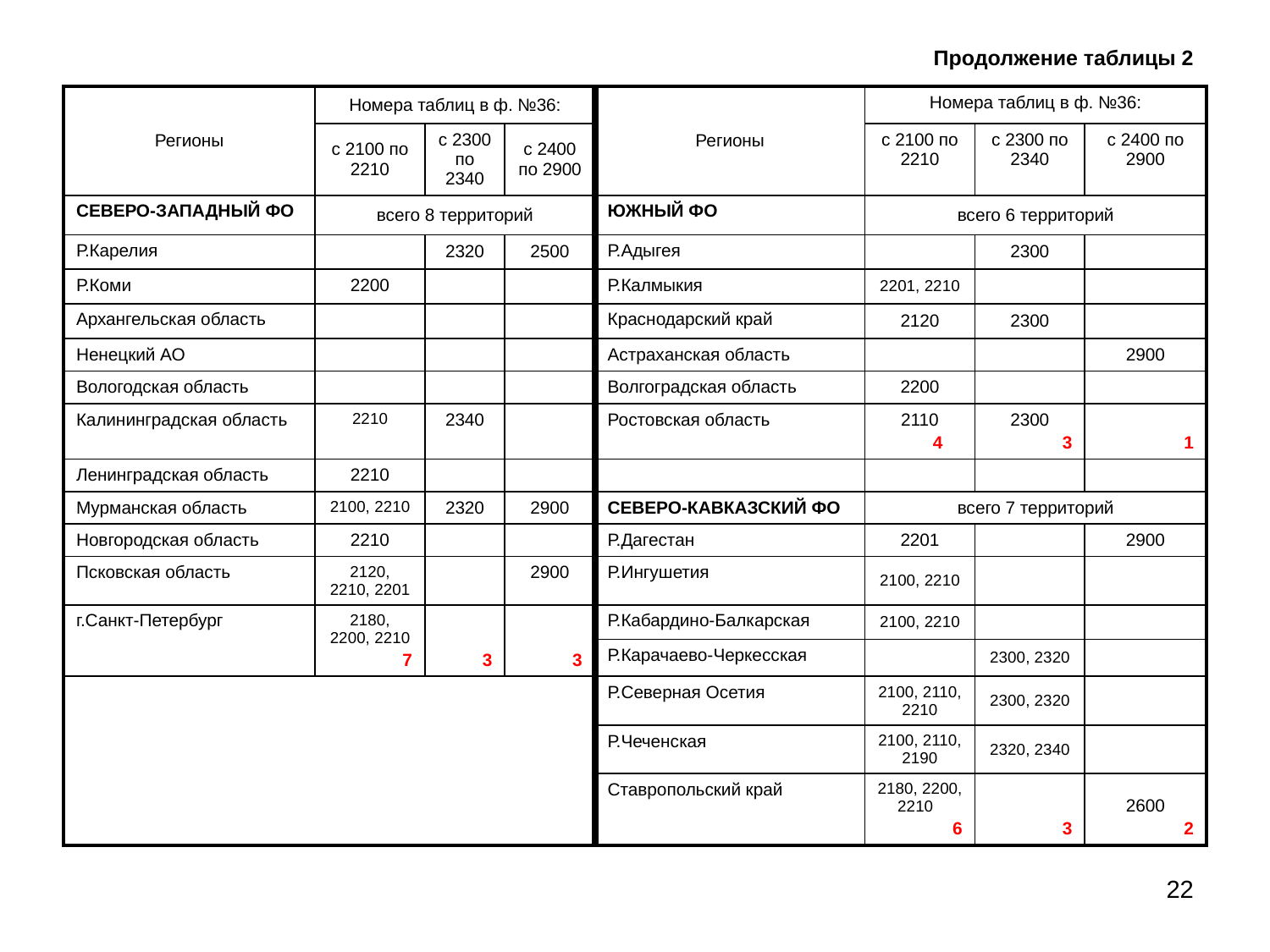

# Продолжение таблицы 2
| Регионы | Номера таблиц в ф. №36: |  |  | Регионы | Номера таблиц в ф. №36: |  |  |
| --- | --- | --- | --- | --- | --- | --- | --- |
|  | с 2100 по 2210 | с 2300 по 2340 | с 2400 по 2900 |  | с 2100 по 2210 | с 2300 по 2340 | с 2400 по 2900 |
| СЕВЕРО-ЗАПАДНЫЙ ФО | всего 8 территорий |  |  | ЮЖНЫЙ ФО | всего 6 территорий |  |  |
| Р.Карелия |  | 2320 | 2500 | Р.Адыгея |  | 2300 |  |
| Р.Коми | 2200 |  |  | Р.Калмыкия | 2201, 2210 |  |  |
| Архангельская область |  |  |  | Краснодарский край | 2120 | 2300 |  |
| Ненецкий АО |  |  |  | Астраханская область |  |  | 2900 |
| Вологодская область |  |  |  | Волгоградская область | 2200 |  |  |
| Калининградская область | 2210 | 2340 |  | Ростовская область | 2110 4 | 2300 3 | 1 |
| Ленинградская область | 2210 |  |  |  |  |  |  |
| Мурманская область | 2100, 2210 | 2320 | 2900 | СЕВЕРО-КАВКАЗСКИЙ ФО | всего 7 территорий |  |  |
| Новгородская область | 2210 |  |  | Р.Дагестан | 2201 |  | 2900 |
| Псковская область | 2120, 2210, 2201 |  | 2900 | Р.Ингушетия | 2100, 2210 |  |  |
| г.Санкт-Петербург | 2180, 2200, 2210 7 | 3 | 3 | Р.Кабардино-Балкарская | 2100, 2210 |  |  |
|  |  |  |  | Р.Карачаево-Черкесская |  | 2300, 2320 |  |
|  |  |  |  | Р.Северная Осетия | 2100, 2110, 2210 | 2300, 2320 |  |
|  |  |  |  | Р.Чеченская | 2100, 2110, 2190 | 2320, 2340 |  |
|  |  |  |  | Ставропольский край | 2180, 2200, 2210 6 | 3 | 2600 2 |
22